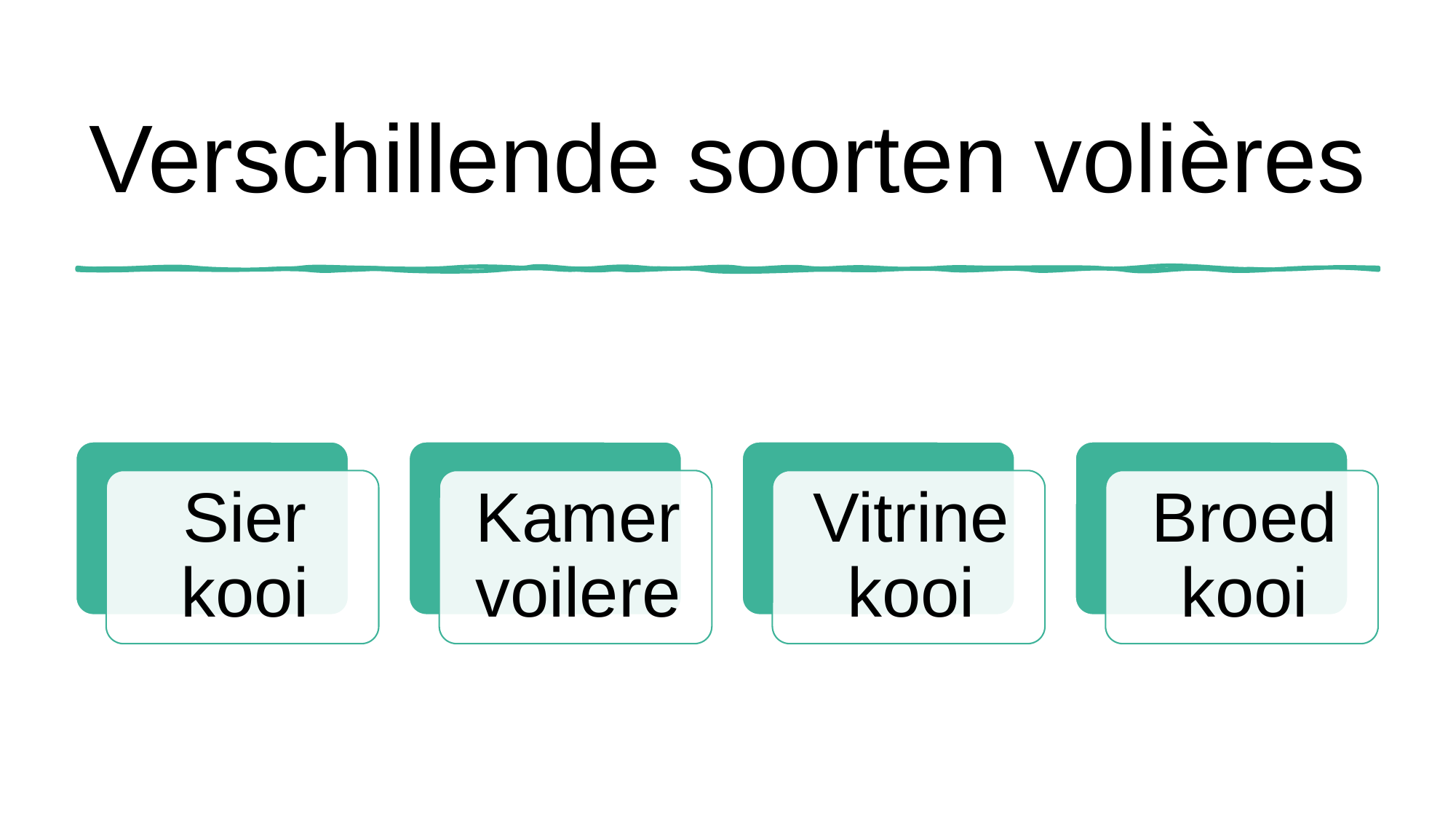

# Verschillende soorten volières

Sier kooi
Kamer voilere
Vitrine kooi
Broed kooi